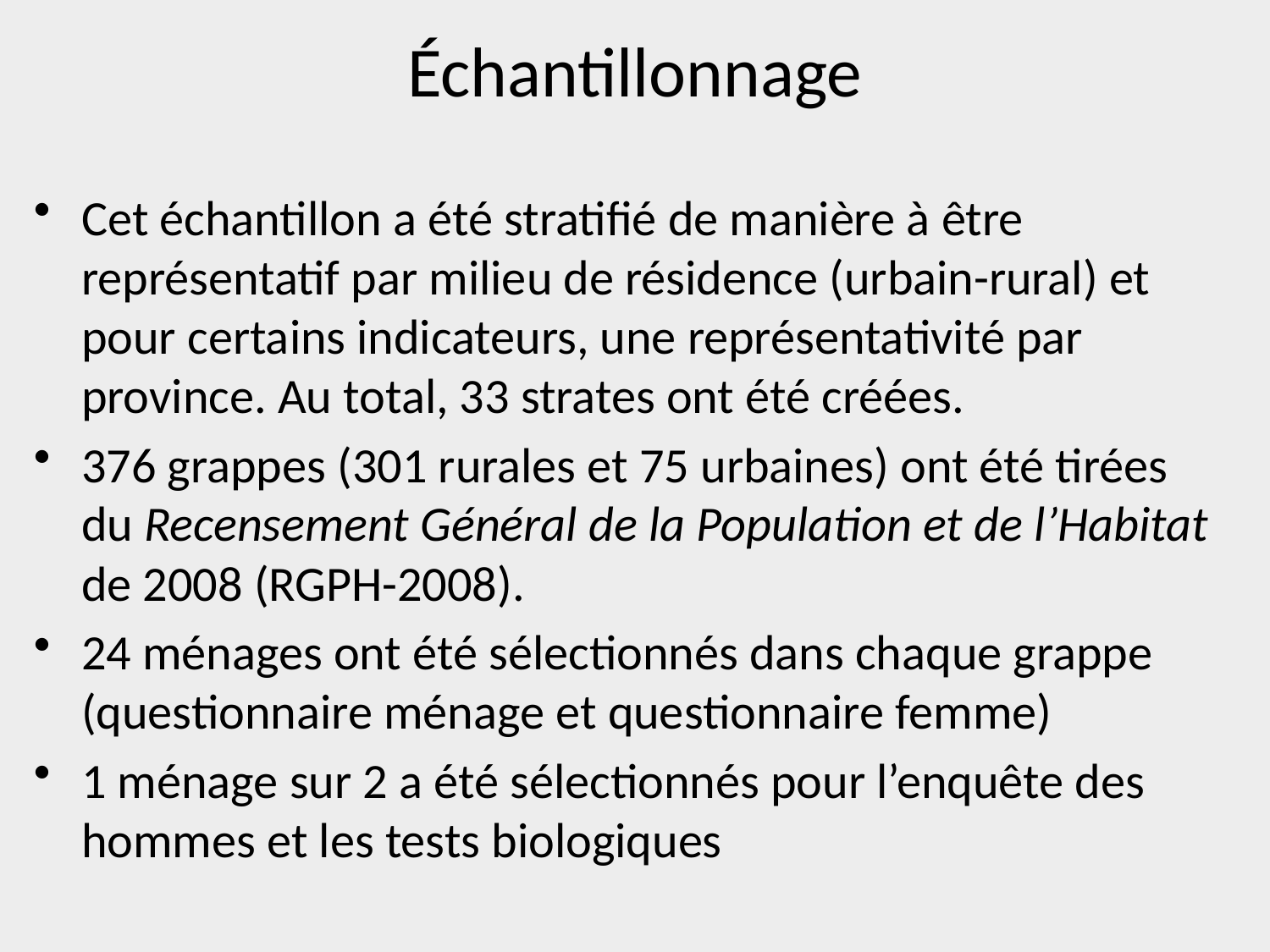

# Échantillonnage
Cet échantillon a été stratifié de manière à être représentatif par milieu de résidence (urbain-rural) et pour certains indicateurs, une représentativité par province. Au total, 33 strates ont été créées.
376 grappes (301 rurales et 75 urbaines) ont été tirées du Recensement Général de la Population et de l’Habitat de 2008 (RGPH-2008).
24 ménages ont été sélectionnés dans chaque grappe (questionnaire ménage et questionnaire femme)
1 ménage sur 2 a été sélectionnés pour l’enquête des hommes et les tests biologiques